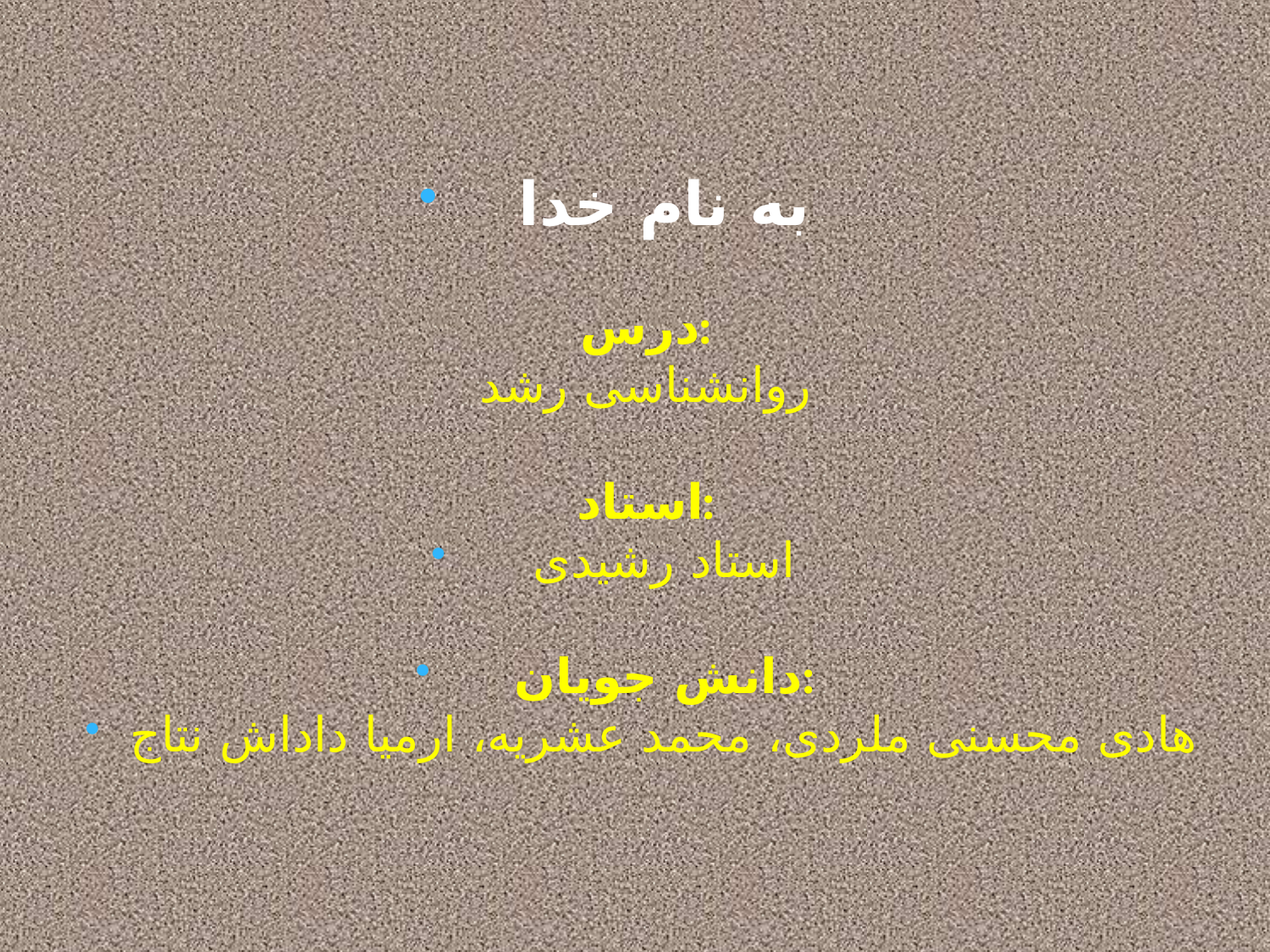

به نام خدا

درس:
روانشناسی رشد

استاد:
استاد رشیدی

دانش جویان:
هادی محسنی ملردی، محمد عشریه، ارمیا داداش نتاج
www.modirkade.ir
1